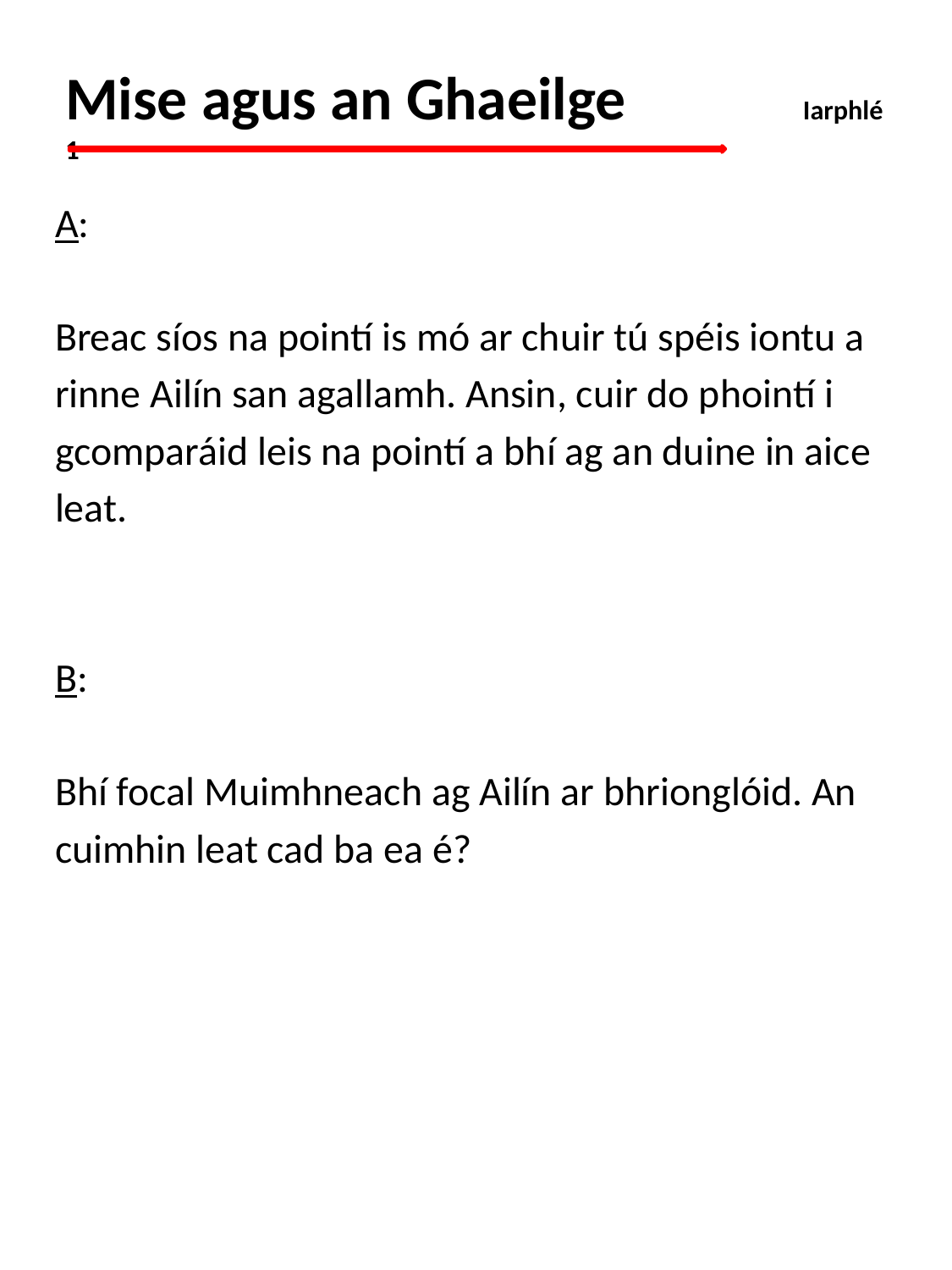

# Mise agus an Ghaeilge	      Iarphlé 1

A:

Breac síos na pointí is mó ar chuir tú spéis iontu a
rinne Ailín san agallamh. Ansin, cuir do phointí i
gcomparáid leis na pointí a bhí ag an duine in aice
leat.

B:

Bhí focal Muimhneach ag Ailín ar bhrionglóid. An
cuimhin leat cad ba ea é?